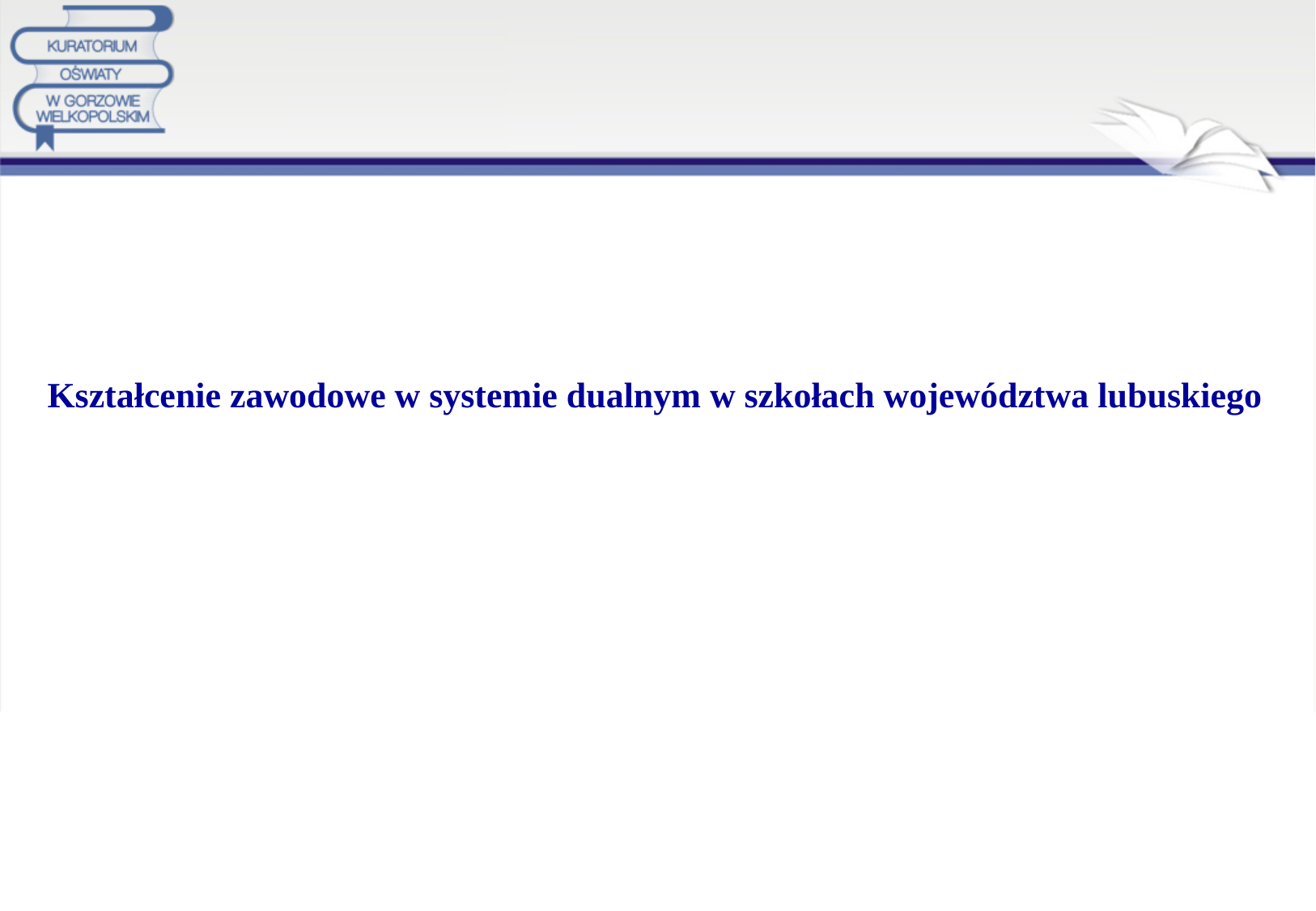

# Kształcenie zawodowe w systemie dualnym w szkołach województwa lubuskiego